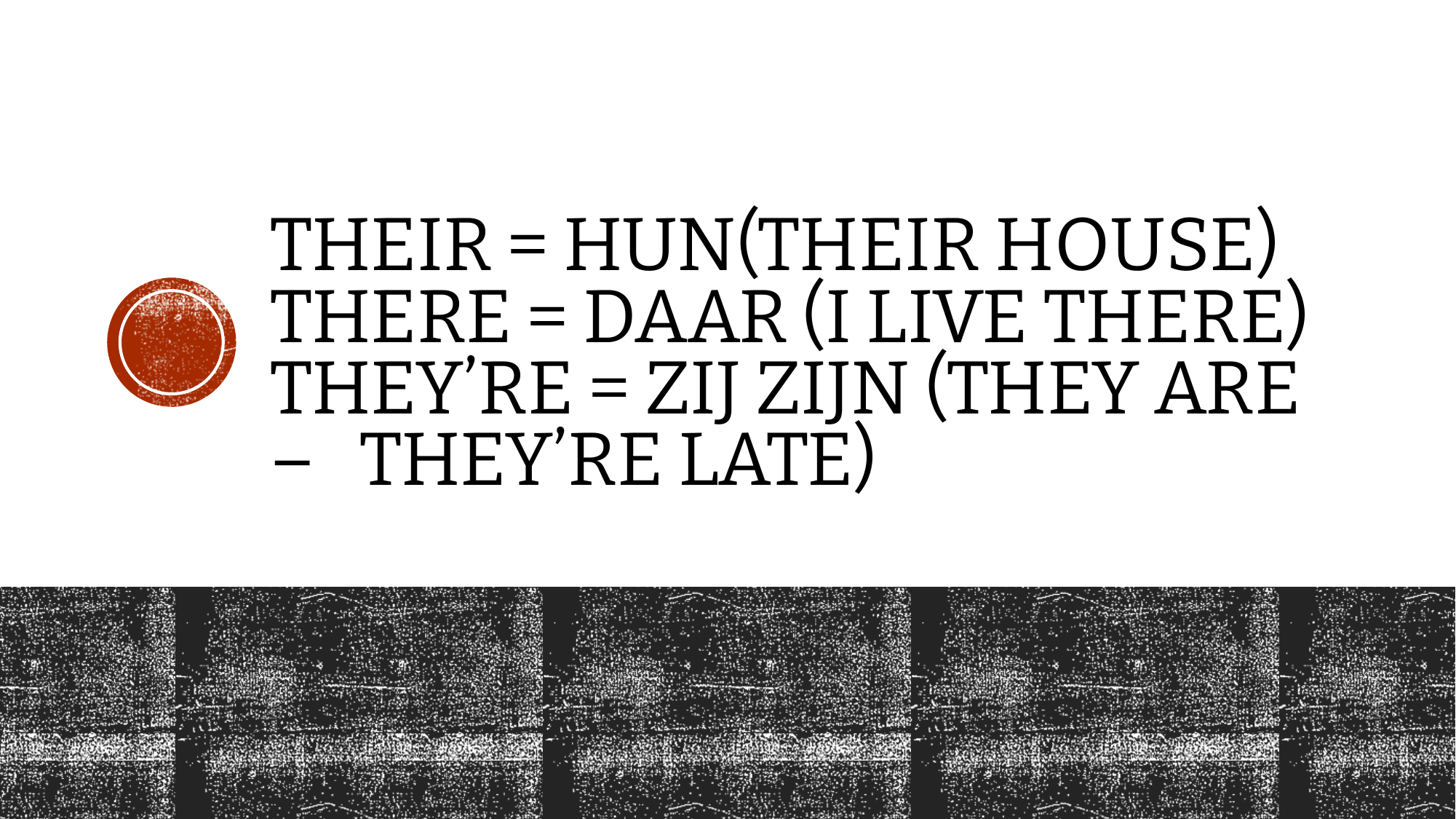

# Their = hun(their house) there = daar (I live there) they’re = zij zijn (they are – 					they’re late)